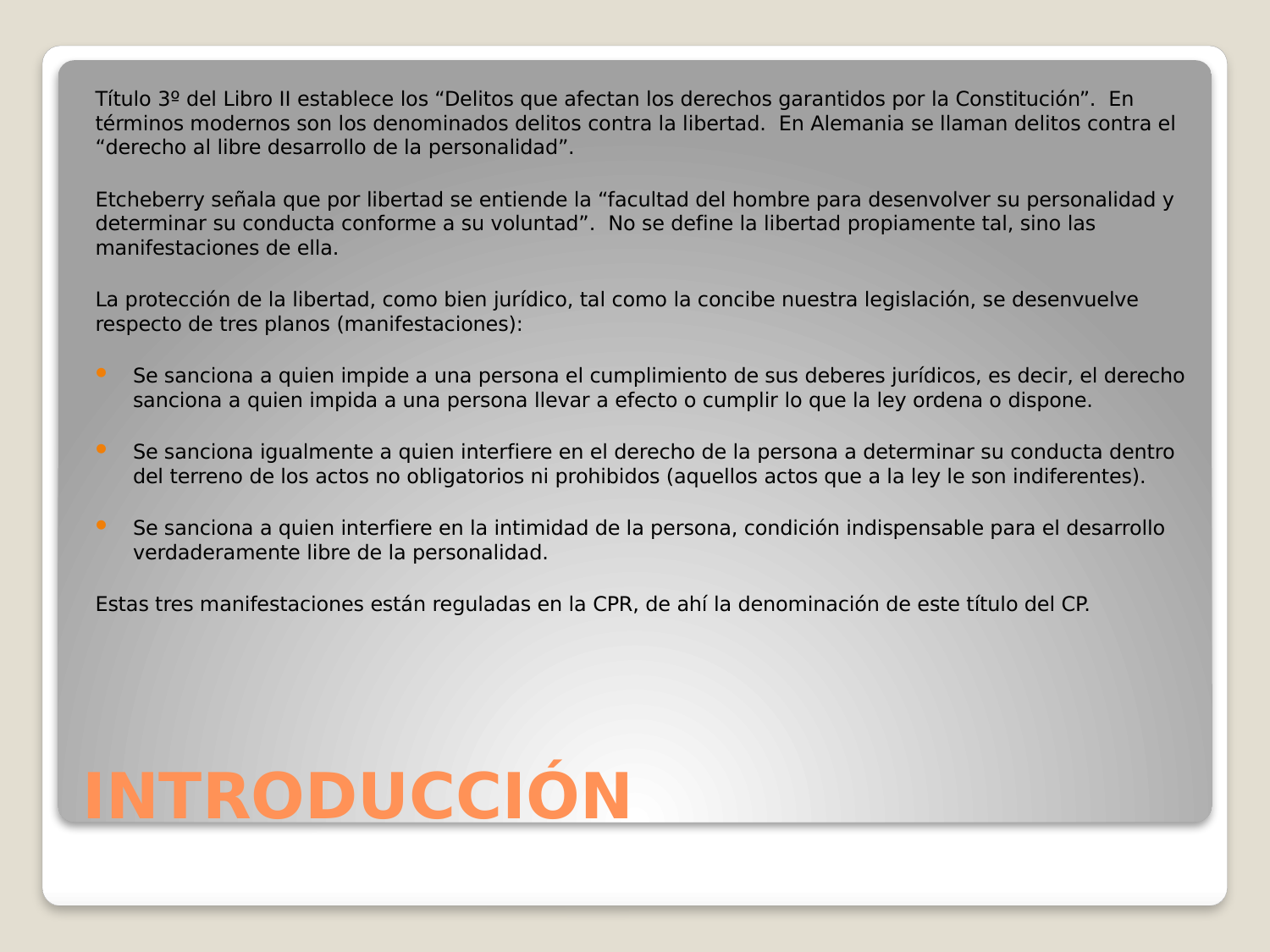

Título 3º del Libro II establece los “Delitos que afectan los derechos garantidos por la Constitución”.  En términos modernos son los denominados delitos contra la libertad.  En Alemania se llaman delitos contra el “derecho al libre desarrollo de la personalidad”.

Etcheberry señala que por libertad se entiende la “facultad del hombre para desenvolver su personalidad y determinar su conducta conforme a su voluntad”.  No se define la libertad propiamente tal, sino las manifestaciones de ella.

La protección de la libertad, como bien jurídico, tal como la concibe nuestra legislación, se desenvuelve respecto de tres planos (manifestaciones):

Se sanciona a quien impide a una persona el cumplimiento de sus deberes jurídicos, es decir, el derecho sanciona a quien impida a una persona llevar a efecto o cumplir lo que la ley ordena o dispone.

Se sanciona igualmente a quien interfiere en el derecho de la persona a determinar su conducta dentro del terreno de los actos no obligatorios ni prohibidos (aquellos actos que a la ley le son indiferentes).

Se sanciona a quien interfiere en la intimidad de la persona, condición indispensable para el desarrollo verdaderamente libre de la personalidad.

Estas tres manifestaciones están reguladas en la CPR, de ahí la denominación de este título del CP.

# INTRODUCCIÓN